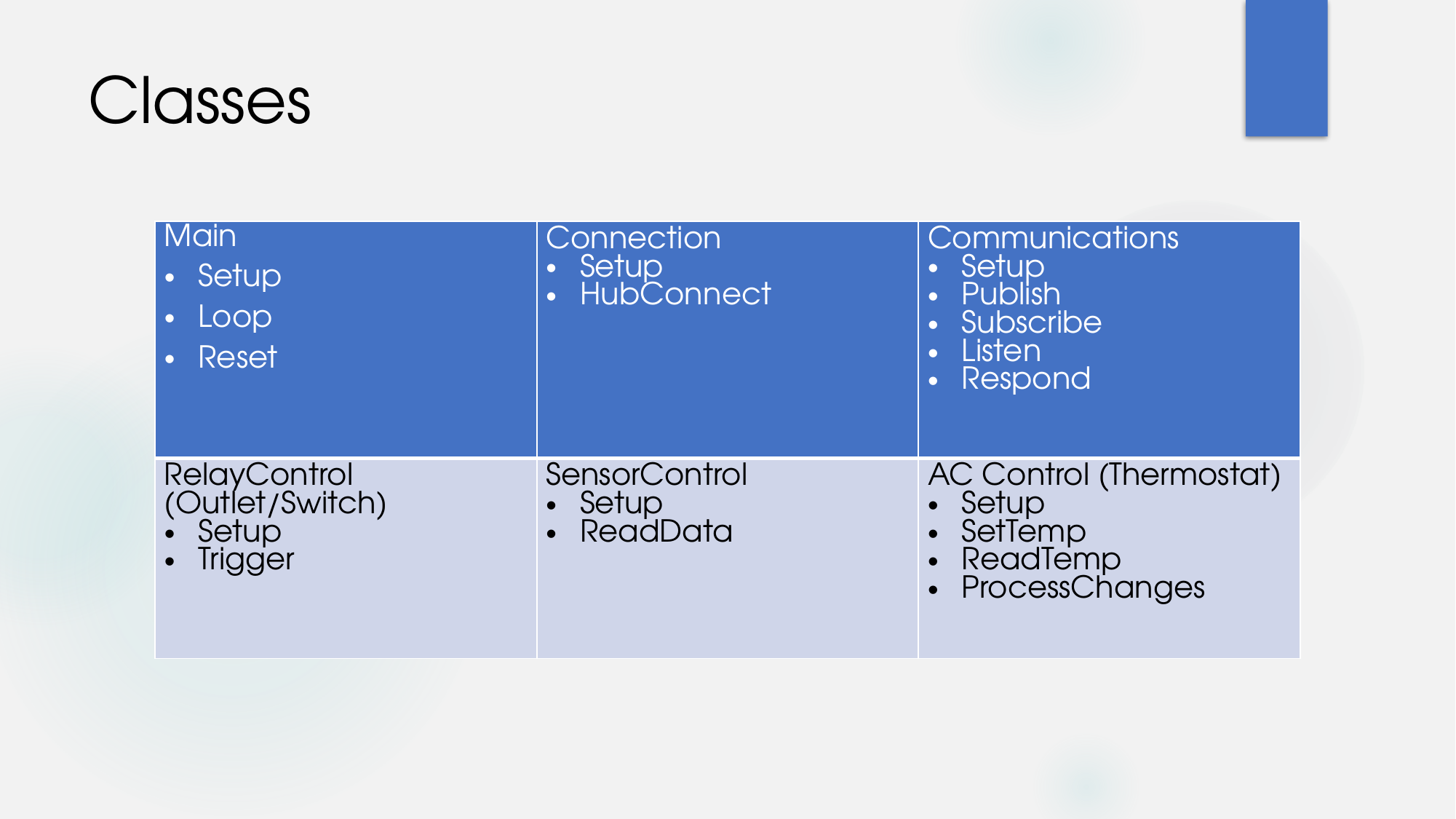

# Classes
| Main Setup Loop Reset | Connection Setup HubConnect | Communications Setup Publish Subscribe Listen Respond |
| --- | --- | --- |
| RelayControl (Outlet/Switch) Setup Trigger | SensorControl Setup ReadData | AC Control (Thermostat) Setup SetTemp ReadTemp ProcessChanges |